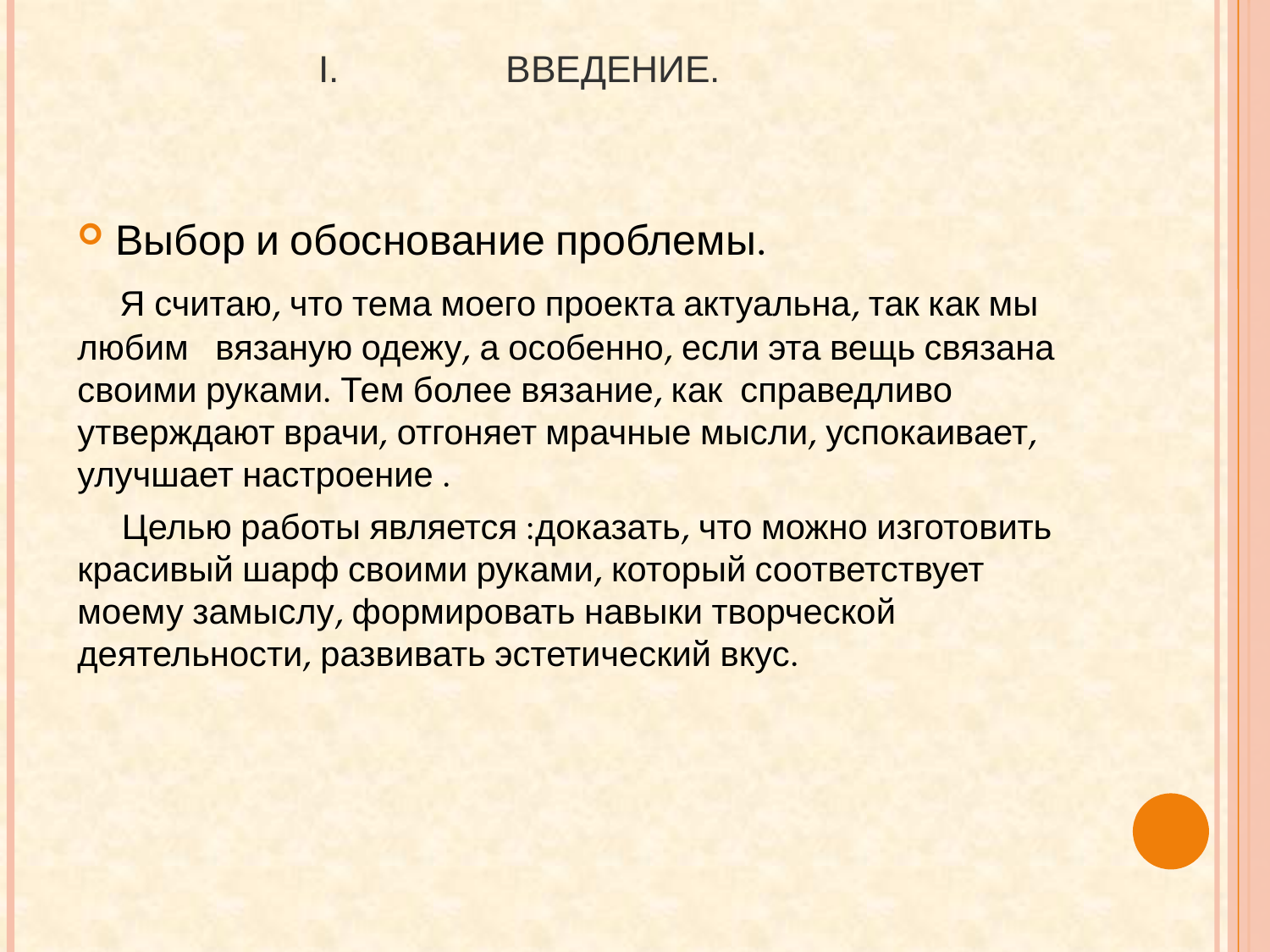

# Введение.
Выбор и обоснование проблемы.
    Я считаю, что тема моего проекта актуальна, так как мы любим   вязаную одежу, а особенно, если эта вещь связана своими руками. Тем более вязание, как  справедливо утверждают врачи, отгоняет мрачные мысли, успокаивает, улучшает настроение .
     Целью работы является :доказать, что можно изготовить красивый шарф своими руками, который соответствует моему замыслу, формировать навыки творческой деятельности, развивать эстетический вкус.